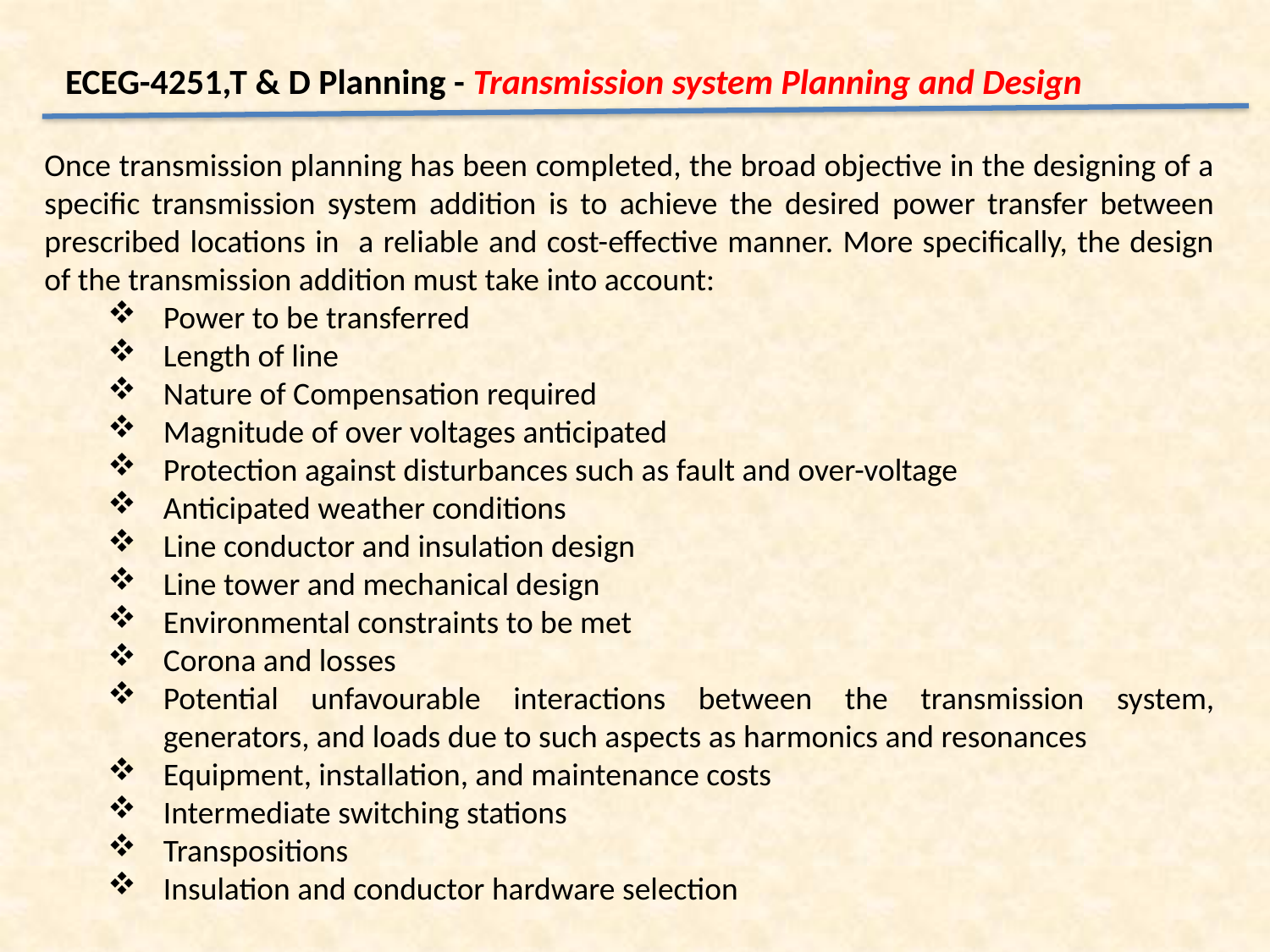

ECEG-4251,T & D Planning - Transmission system Planning and Design
Once transmission planning has been completed, the broad objective in the designing of a specific transmission system addition is to achieve the desired power transfer between prescribed locations in  a reliable and cost-effective manner. More specifically, the design of the transmission addition must take into account:
Power to be transferred
Length of line
Nature of Compensation required
Magnitude of over voltages anticipated
Protection against disturbances such as fault and over-voltage
Anticipated weather conditions
Line conductor and insulation design
Line tower and mechanical design
Environmental constraints to be met
Corona and losses
Potential unfavourable interactions between the transmission system, generators, and loads due to such aspects as harmonics and resonances
Equipment, installation, and maintenance costs
Intermediate switching stations
Transpositions
Insulation and conductor hardware selection